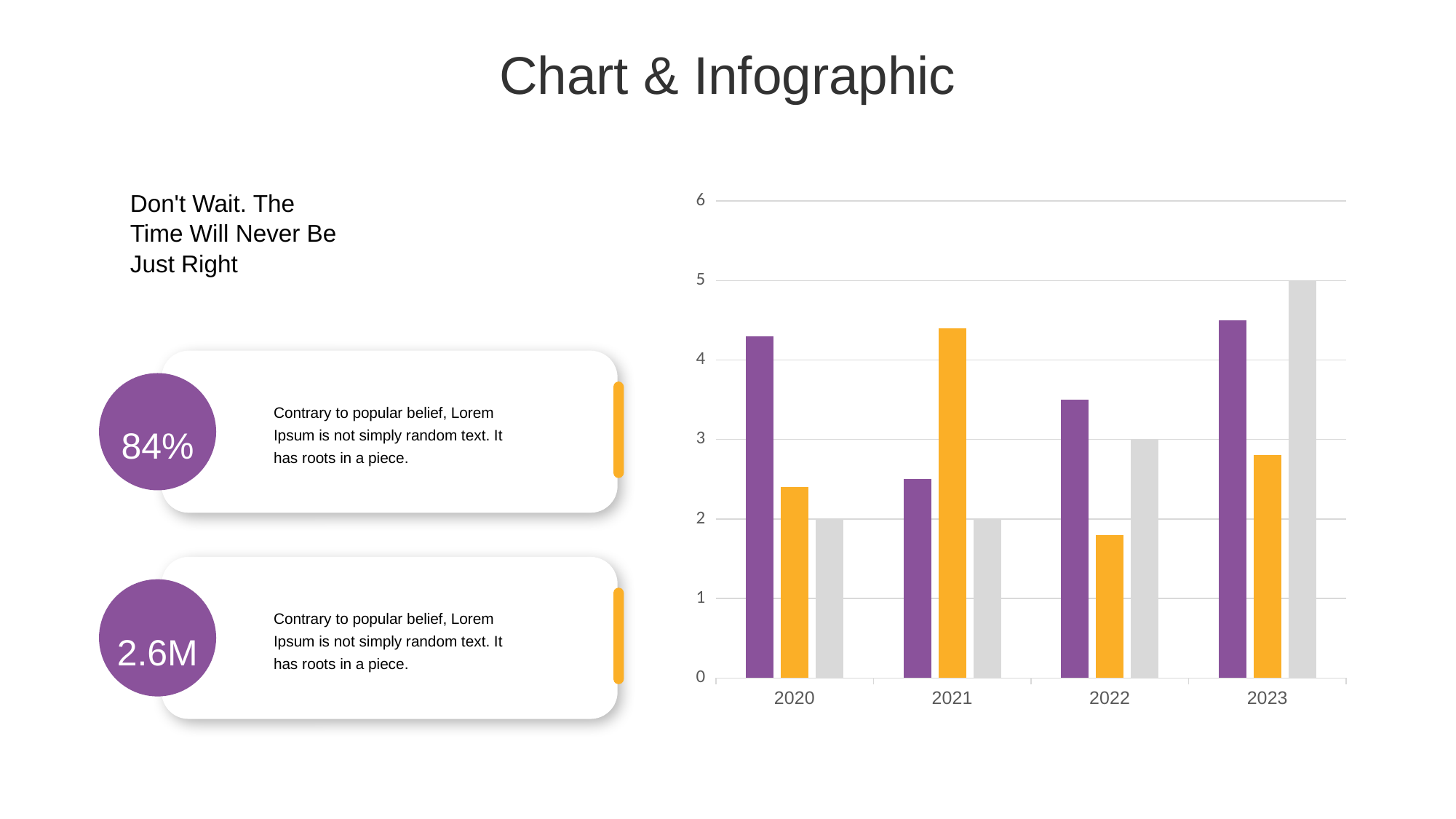

Chart & Infographic
Don't Wait. The Time Will Never Be Just Right

### Chart

| Category | Series 1 | Series 2 | Series 3 |
|---|---|---|---|
| 2020 | 4.3 | 2.4 | 2.0 |
| 2021 | 2.5 | 4.4 | 2.0 |
| 2022 | 3.5 | 1.8 | 3.0 |
| 2023 | 4.5 | 2.8 | 5.0 |

Contrary to popular belief, Lorem Ipsum is not simply random text. It has roots in a piece.
84%

Contrary to popular belief, Lorem Ipsum is not simply random text. It has roots in a piece.
2.6M